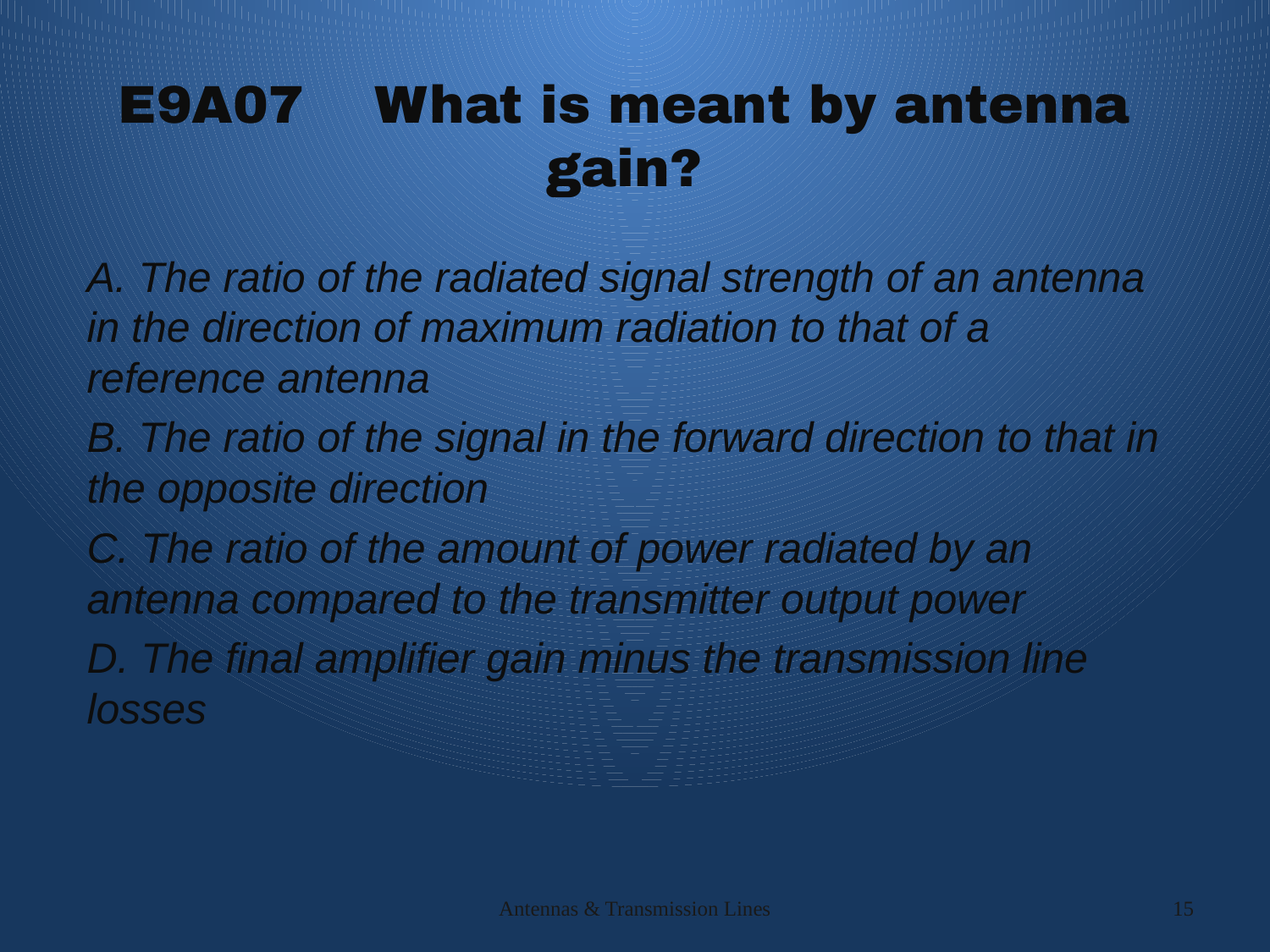

# E9A07    What is meant by antenna gain?
A. The ratio of the radiated signal strength of an antenna in the direction of maximum radiation to that of a reference antenna
B. The ratio of the signal in the forward direction to that in the opposite direction
C. The ratio of the amount of power radiated by an antenna compared to the transmitter output power
D. The final amplifier gain minus the transmission line losses
Antennas & Transmission Lines
15